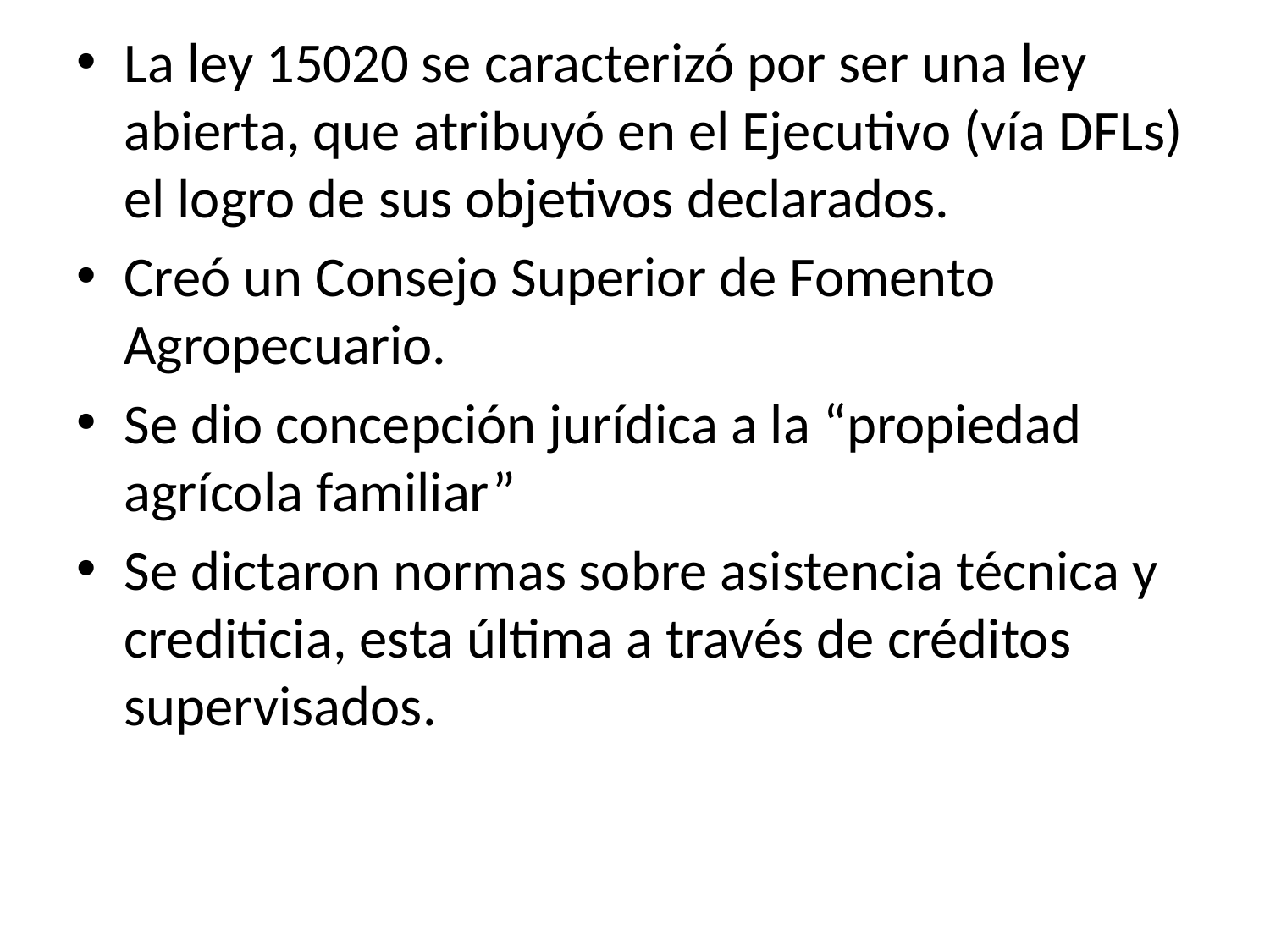

La ley 15020 se caracterizó por ser una ley abierta, que atribuyó en el Ejecutivo (vía DFLs) el logro de sus objetivos declarados.
Creó un Consejo Superior de Fomento Agropecuario.
Se dio concepción jurídica a la “propiedad agrícola familiar”
Se dictaron normas sobre asistencia técnica y crediticia, esta última a través de créditos supervisados.